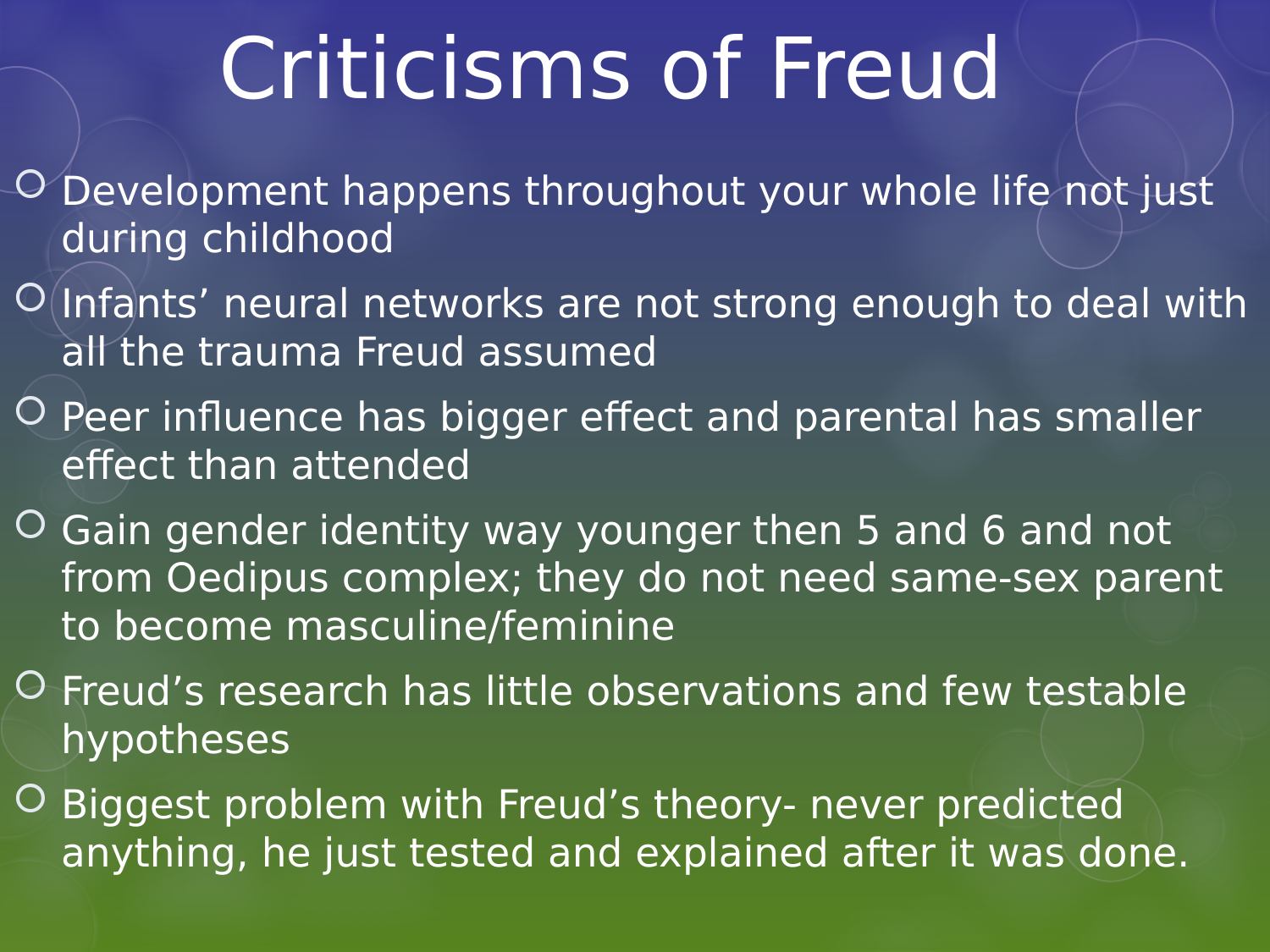

# Criticisms of Freud
Development happens throughout your whole life not just during childhood
Infants’ neural networks are not strong enough to deal with all the trauma Freud assumed
Peer influence has bigger effect and parental has smaller effect than attended
Gain gender identity way younger then 5 and 6 and not from Oedipus complex; they do not need same-sex parent to become masculine/feminine
Freud’s research has little observations and few testable hypotheses
Biggest problem with Freud’s theory- never predicted anything, he just tested and explained after it was done.